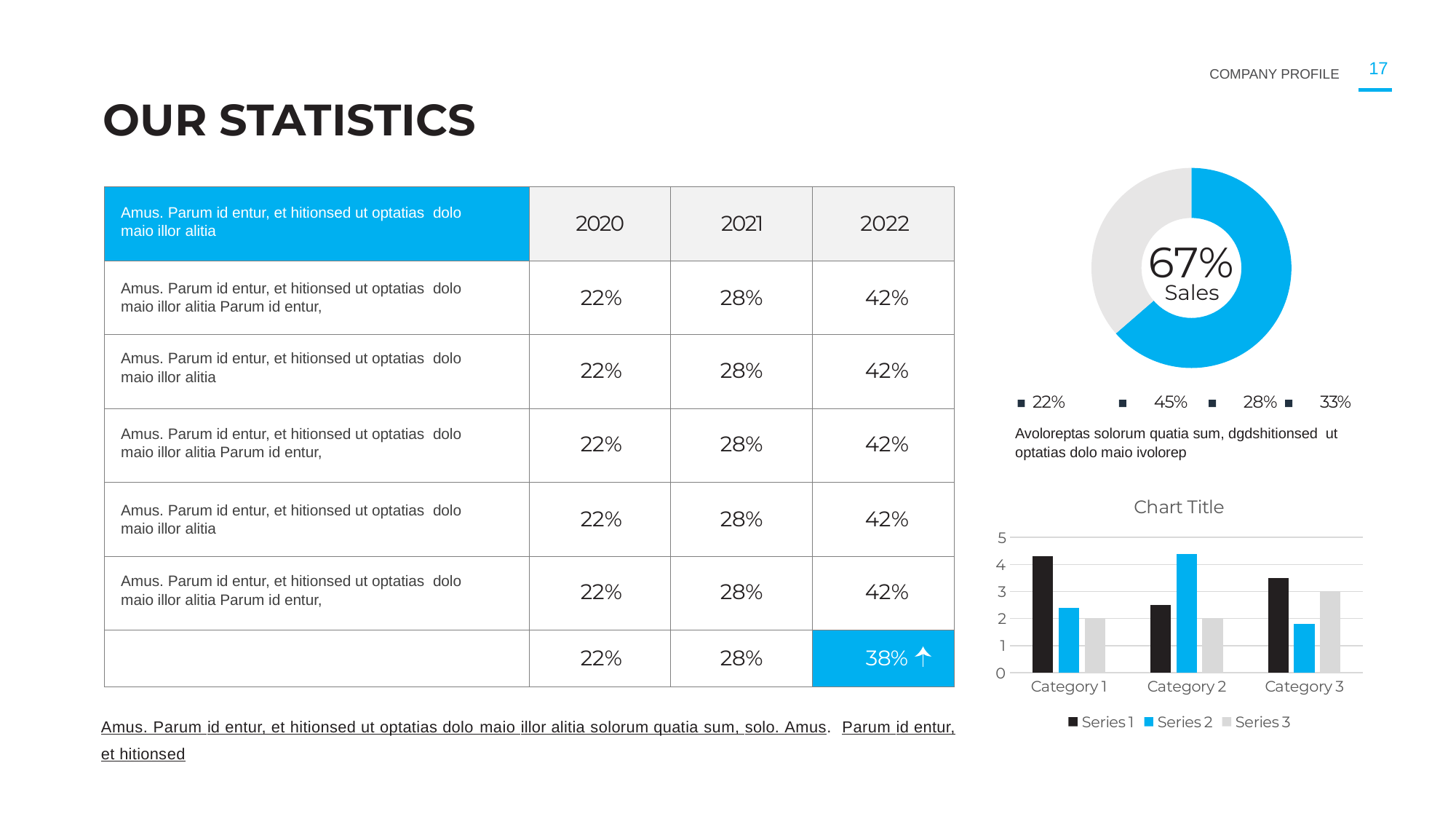

OUR STATISTICS

### Chart

| Category | Sales |
|---|---|
| 1st Qtr | 7.0 |
| 2nd Qtr | 4.0 |
67%
Sales
| Amus. Parum id entur, et hitionsed ut optatias dolo maio illor alitia | 2020 | 2021 | 2022 |
| --- | --- | --- | --- |
| Amus. Parum id entur, et hitionsed ut optatias dolo maio illor alitia Parum id entur, | 22% | 28% | 42% |
| Amus. Parum id entur, et hitionsed ut optatias dolo maio illor alitia | 22% | 28% | 42% |
| Amus. Parum id entur, et hitionsed ut optatias dolo maio illor alitia Parum id entur, | 22% | 28% | 42% |
| Amus. Parum id entur, et hitionsed ut optatias dolo maio illor alitia | 22% | 28% | 42% |
| Amus. Parum id entur, et hitionsed ut optatias dolo maio illor alitia Parum id entur, | 22% | 28% | 42% |
|  | 22% | 28% | 38% |
22%	45%	28%	33%
Avoloreptas solorum quatia sum, dgdshitionsed  ut optatias dolo maio ivolorep

### Chart: Chart Title

| Category | Series 1 | Series 2 | Series 3 |
|---|---|---|---|
| Category 1 | 4.3 | 2.4 | 2.0 |
| Category 2 | 2.5 | 4.4 | 2.0 |
| Category 3 | 3.5 | 1.8 | 3.0 |

Amus. Parum id entur, et hitionsed ut optatias dolo maio illor alitia solorum quatia sum, solo. Amus.  Parum id entur, et hitionsed